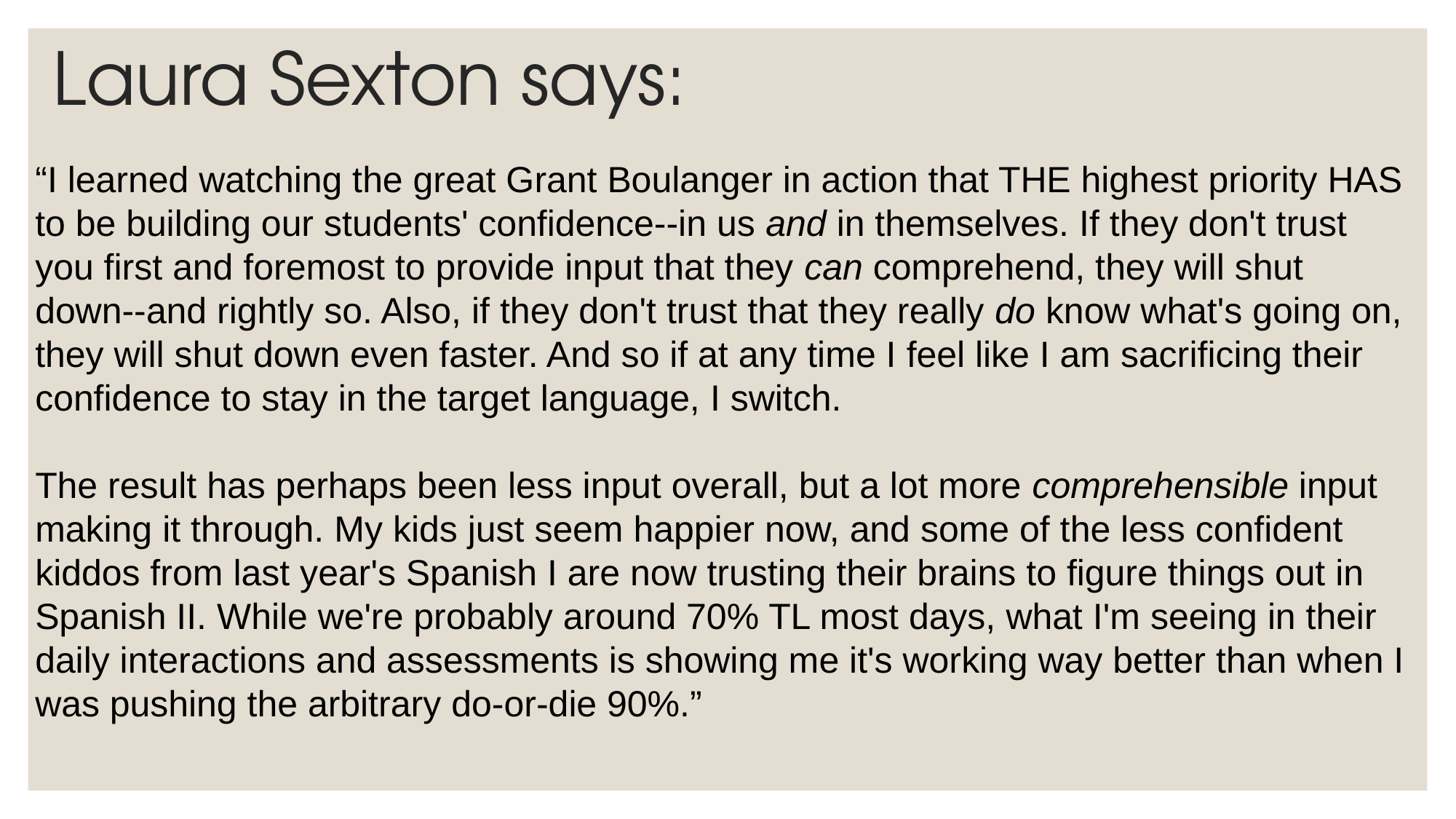

# Laura Sexton says:
“I learned watching the great Grant Boulanger in action that THE highest priority HAS to be building our students' confidence--in us and in themselves. If they don't trust you first and foremost to provide input that they can comprehend, they will shut down--and rightly so. Also, if they don't trust that they really do know what's going on, they will shut down even faster. And so if at any time I feel like I am sacrificing their confidence to stay in the target language, I switch.
The result has perhaps been less input overall, but a lot more comprehensible input making it through. My kids just seem happier now, and some of the less confident kiddos from last year's Spanish I are now trusting their brains to figure things out in Spanish II. While we're probably around 70% TL most days, what I'm seeing in their daily interactions and assessments is showing me it's working way better than when I was pushing the arbitrary do-or-die 90%.”